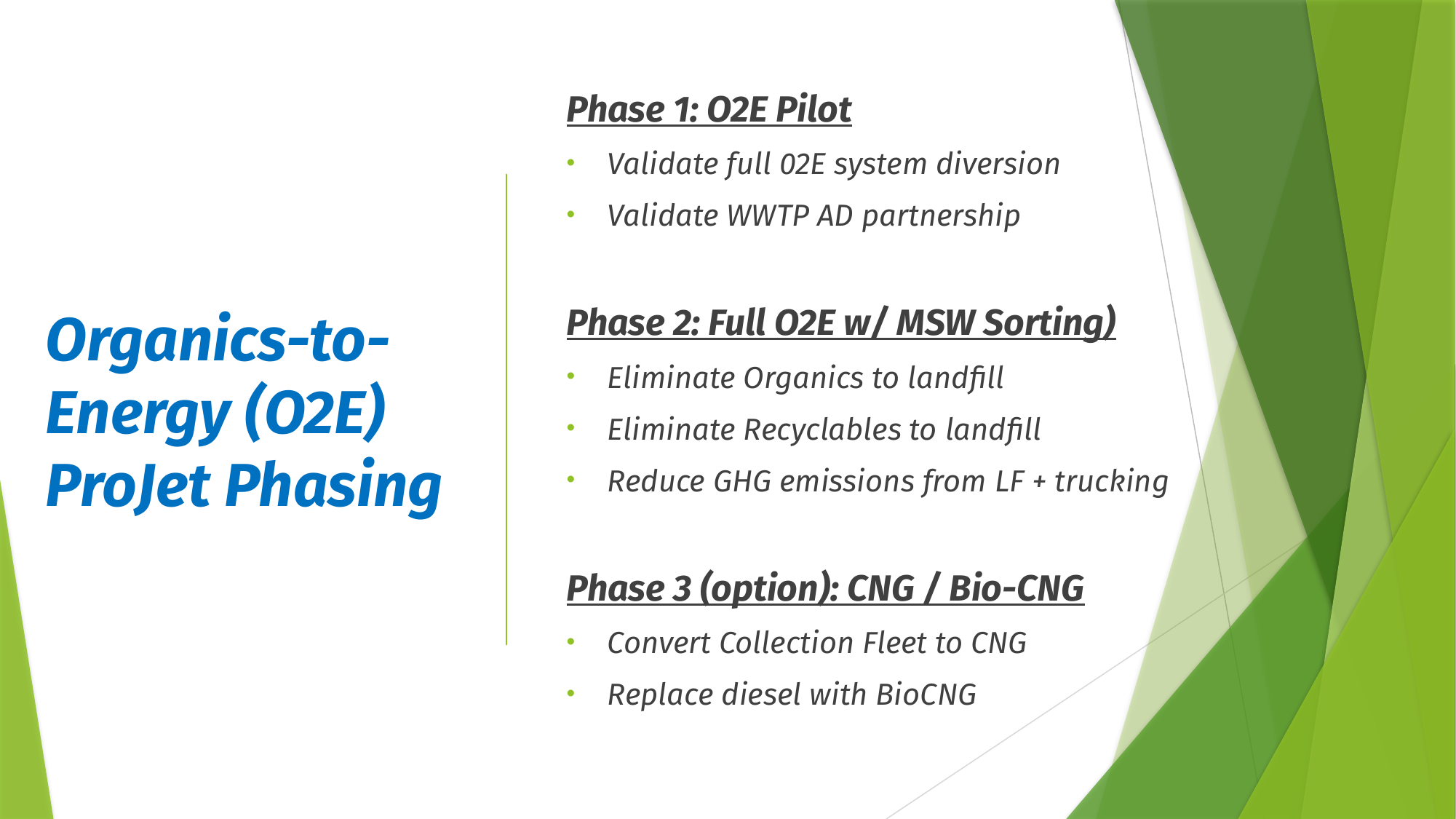

Phase 1: O2E Pilot
Validate full 02E system diversion
Validate WWTP AD partnership

Phase 2: Full O2E w/ MSW Sorting)
Eliminate Organics to landfill
Eliminate Recyclables to landfill
Reduce GHG emissions from LF + trucking

Phase 3 (option): CNG / Bio-CNG
Convert Collection Fleet to CNG
Replace diesel with BioCNG

# Organics-to-Energy (O2E) ProJet Phasing